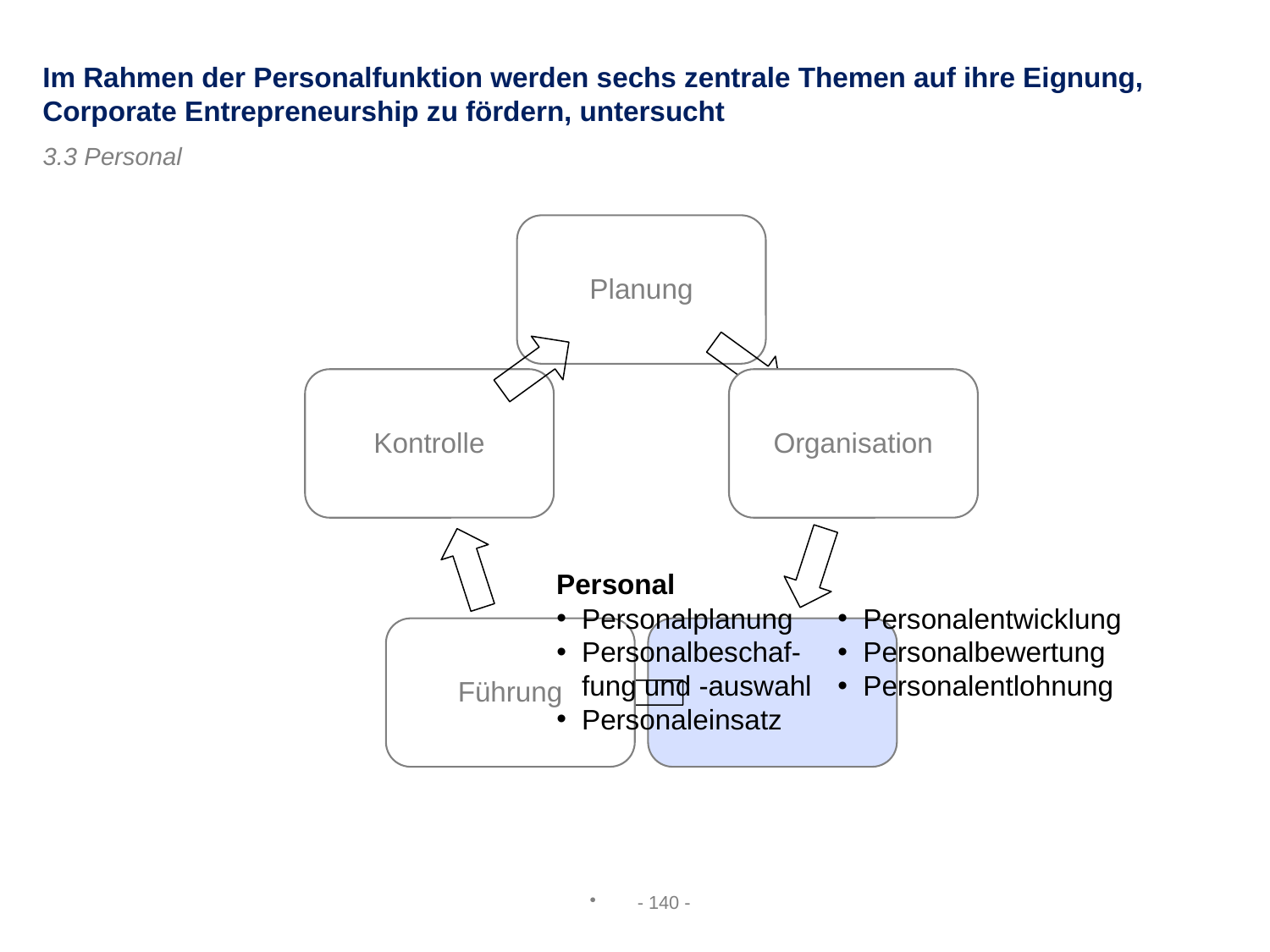

Im Rahmen der Personalfunktion werden sechs zentrale Themen auf ihre Eignung, Corporate Entrepreneurship zu fördern, untersucht
3.3 Personal
Planung
Organisation
Führung
Kontrolle
Personal
Personalentwicklung
Personalbewertung
Personalentlohnung
Personalplanung
Personalbeschaf-fung und -auswahl
Personaleinsatz
- 140 -